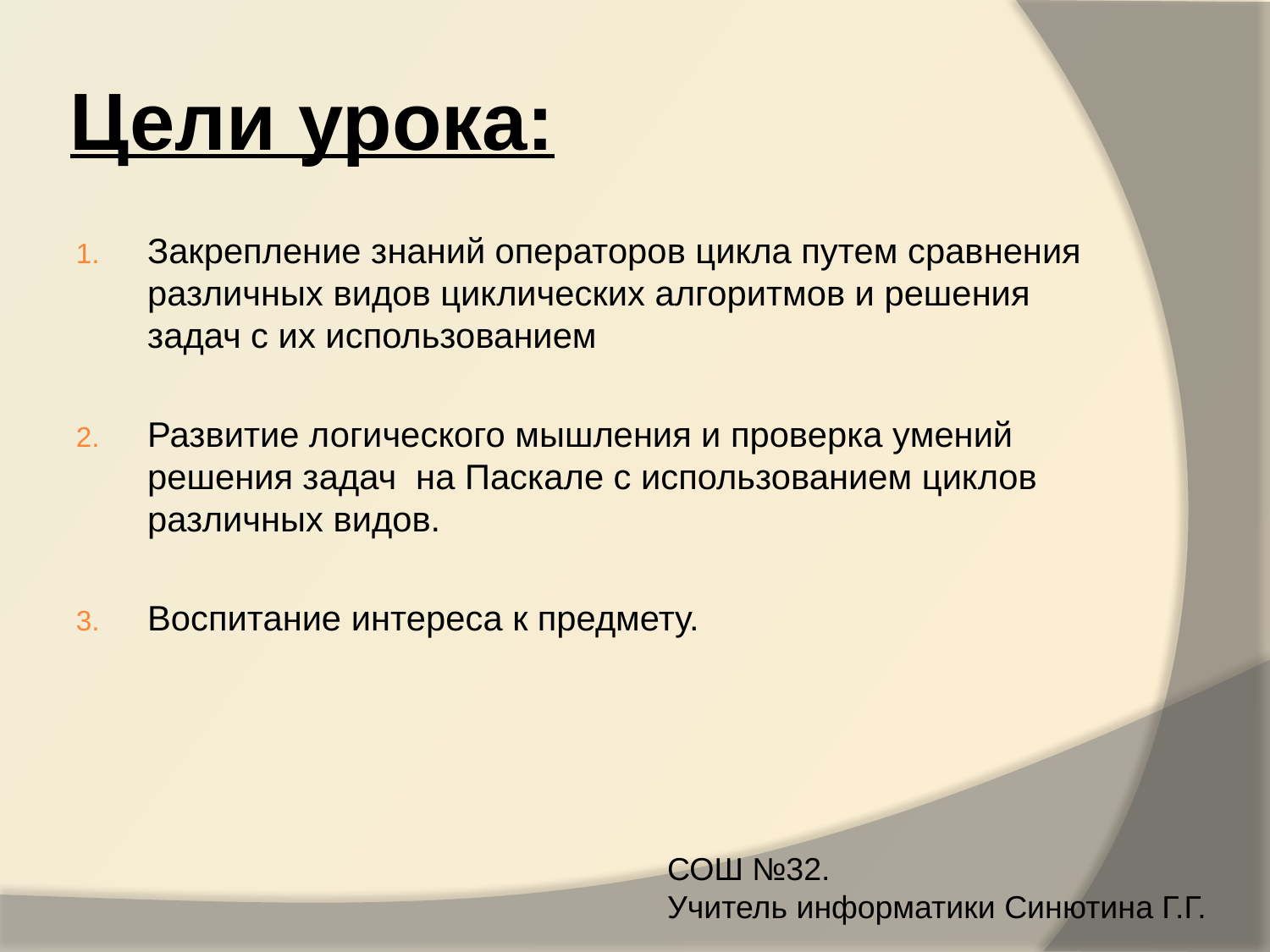

# Цели урока:
Закрепление знаний операторов цикла путем сравнения различных видов циклических алгоритмов и решения задач с их использованием

Развитие логического мышления и проверка умений решения задач  на Паскале с использованием циклов различных видов.

Воспитание интереса к предмету.
СОШ №32.
Учитель информатики Синютина Г.Г.